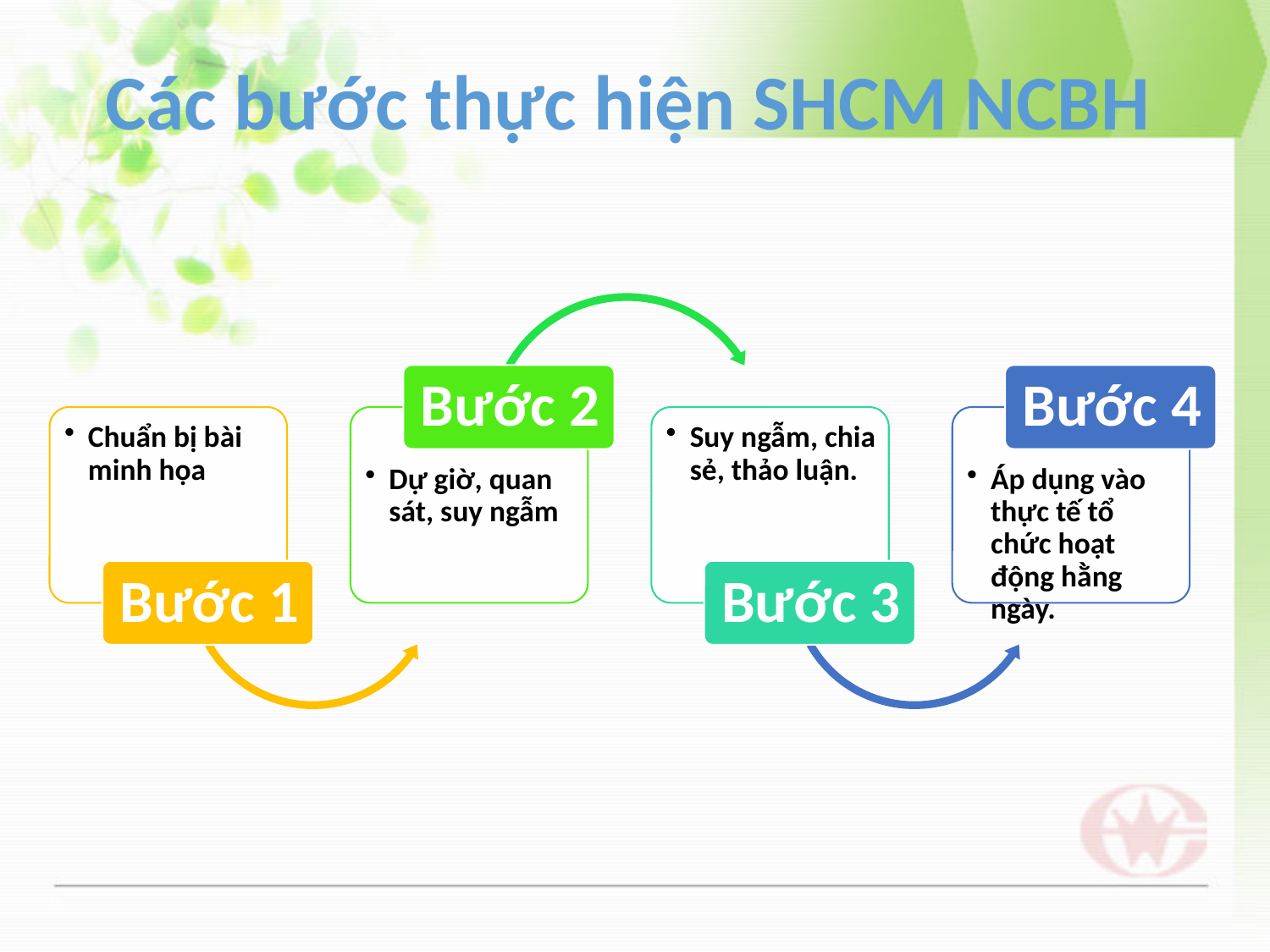

Các bước thực hiện SHCM NCBH
Chuẩn bị bài minh họa
Bước 1
Dự giờ, quan sát, suy ngẫm
Bước 2
Suy ngẫm, chia sẻ, thảo luận.
Bước 3
Áp dụng vào thực tế tổ chức hoạt động hằng ngày.
Bước 4
16